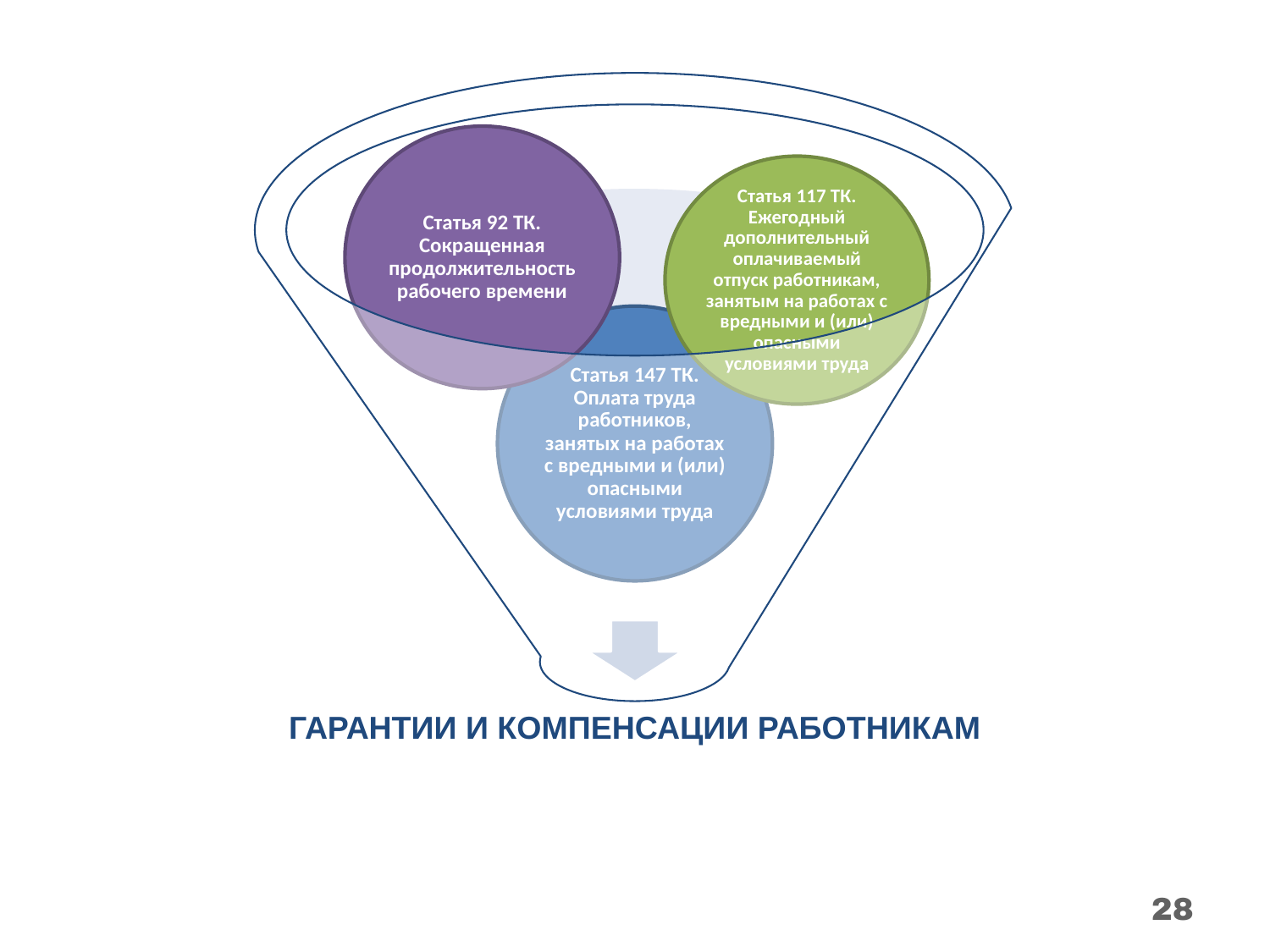

ГАРАНТИИ И КОМПЕНСАЦИИ РАБОТНИКАМ
Статья 147 ТК. Оплата труда работников, занятых на работах с вредными и (или) опасными условиями труда
Статья 117 ТК. Ежегодный дополнительный оплачиваемый отпуск работникам, занятым на работах с вредными и (или) опасными условиями труда
Статья 92 ТК. Сокращенная продолжительность рабочего времени
28